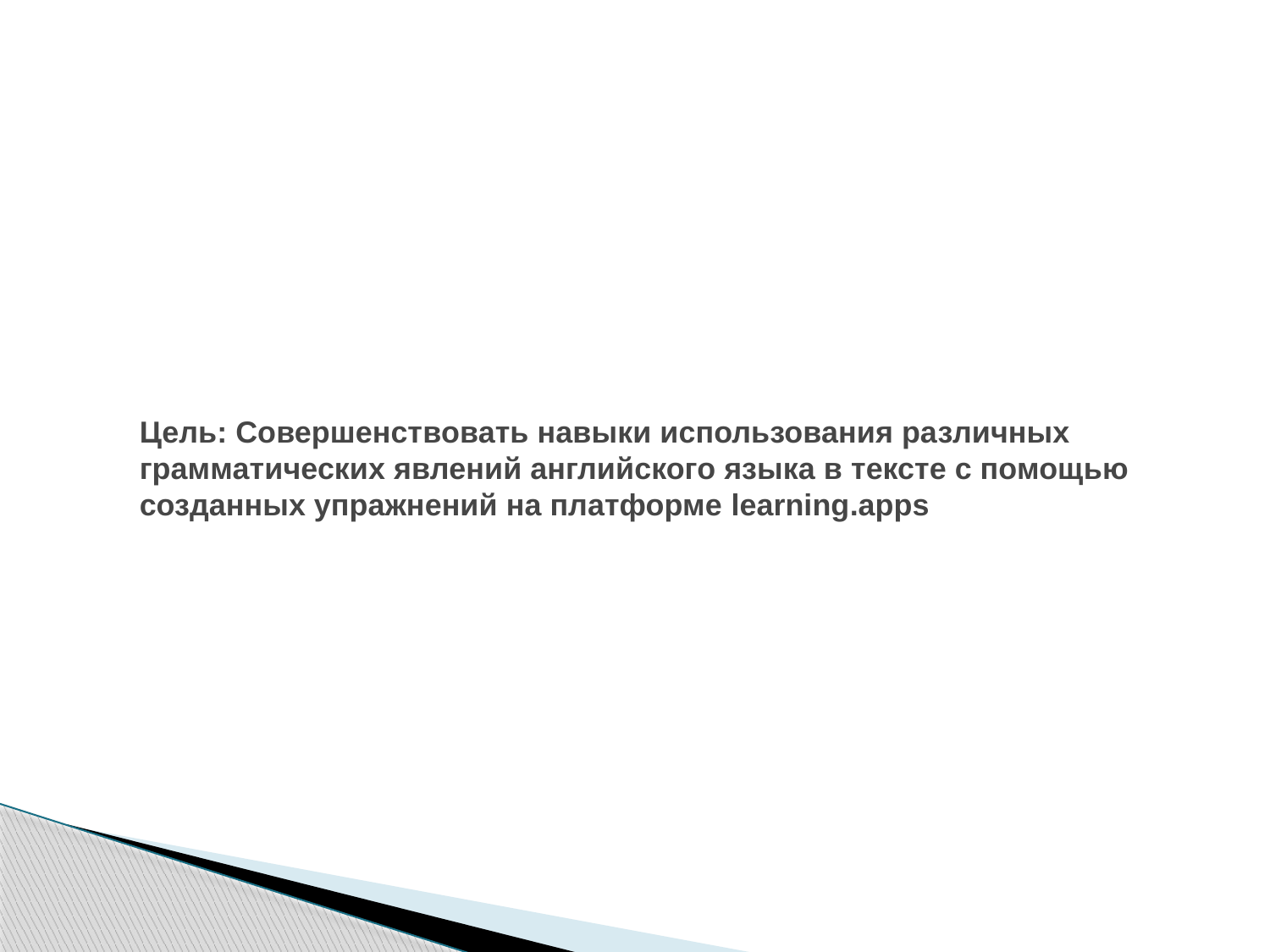

# Цель: Совершенствовать навыки использования различных грамматических явлений английского языка в тексте с помощью созданных упражнений на платформе learning.apps